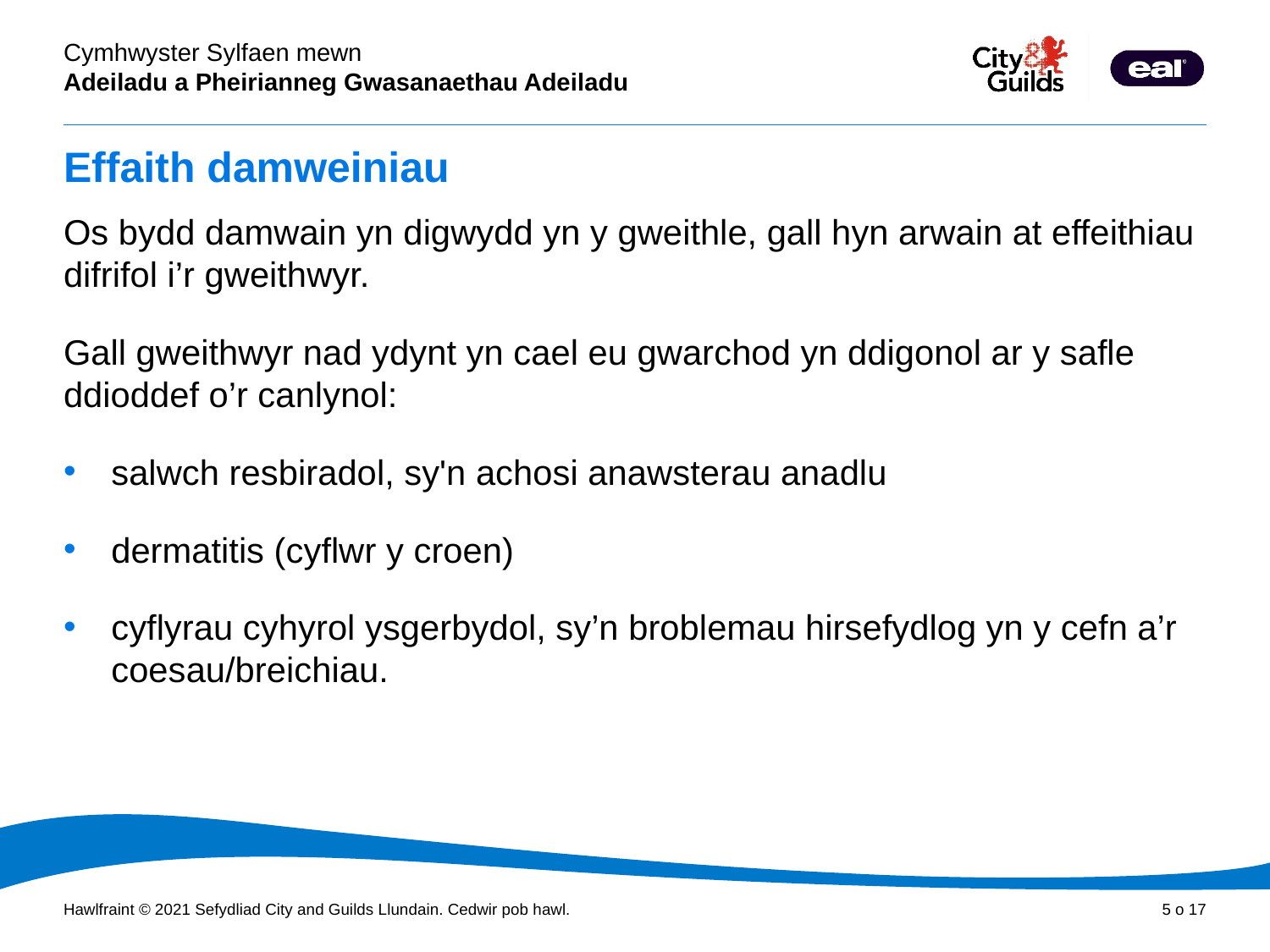

# Effaith damweiniau
Os bydd damwain yn digwydd yn y gweithle, gall hyn arwain at effeithiau difrifol i’r gweithwyr.
Gall gweithwyr nad ydynt yn cael eu gwarchod yn ddigonol ar y safle ddioddef o’r canlynol:
salwch resbiradol, sy'n achosi anawsterau anadlu
dermatitis (cyflwr y croen)
cyflyrau cyhyrol ysgerbydol, sy’n broblemau hirsefydlog yn y cefn a’r coesau/breichiau.